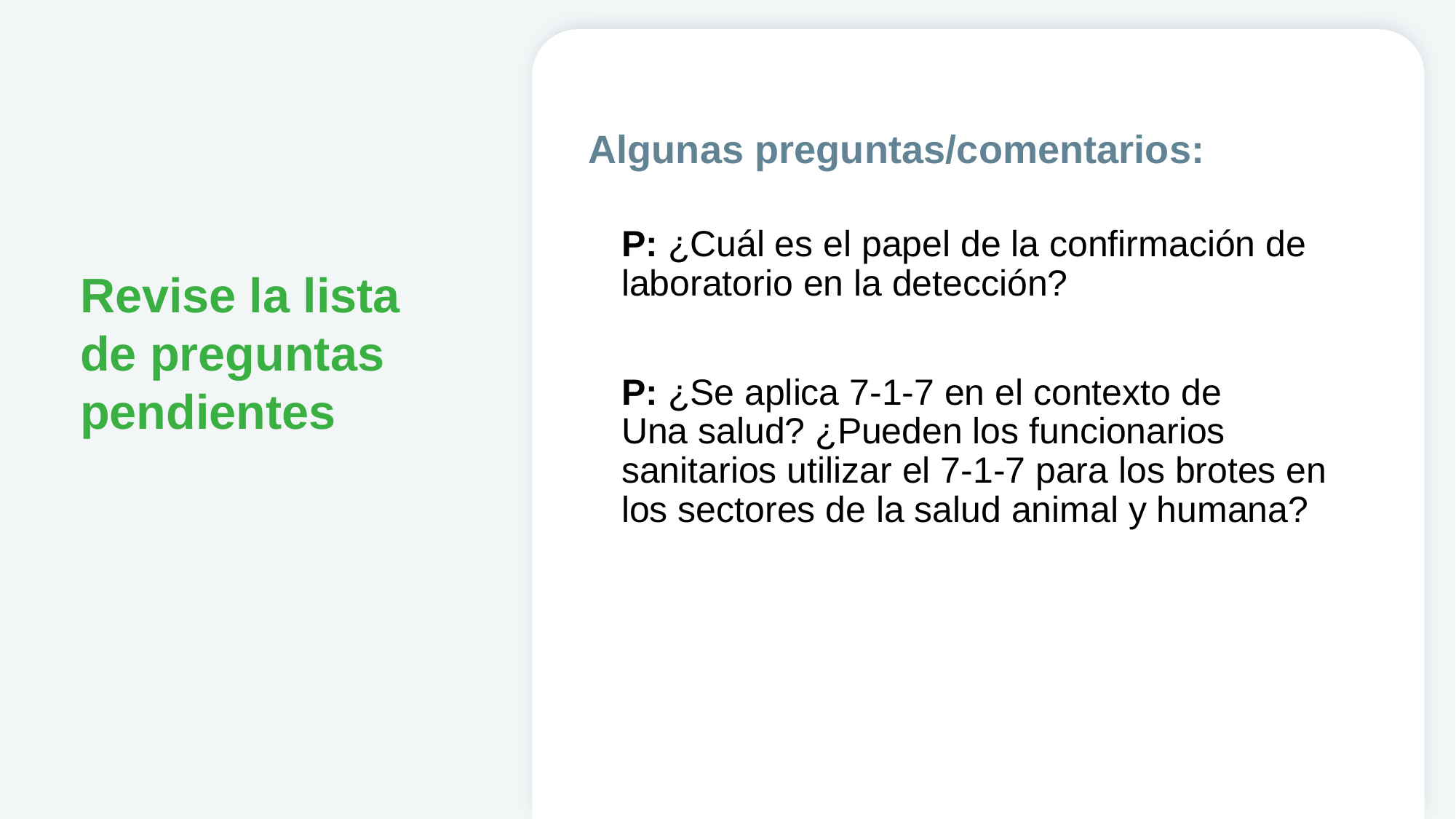

Algunas preguntas/comentarios:
# Revise la lista de preguntas pendientes
P: ¿Cuál es el papel de la confirmación de laboratorio en la detección?

P: ¿Se aplica 7-1-7 en el contexto de Una salud? ¿Pueden los funcionarios sanitarios utilizar el 7-1-7 para los brotes en los sectores de la salud animal y humana?